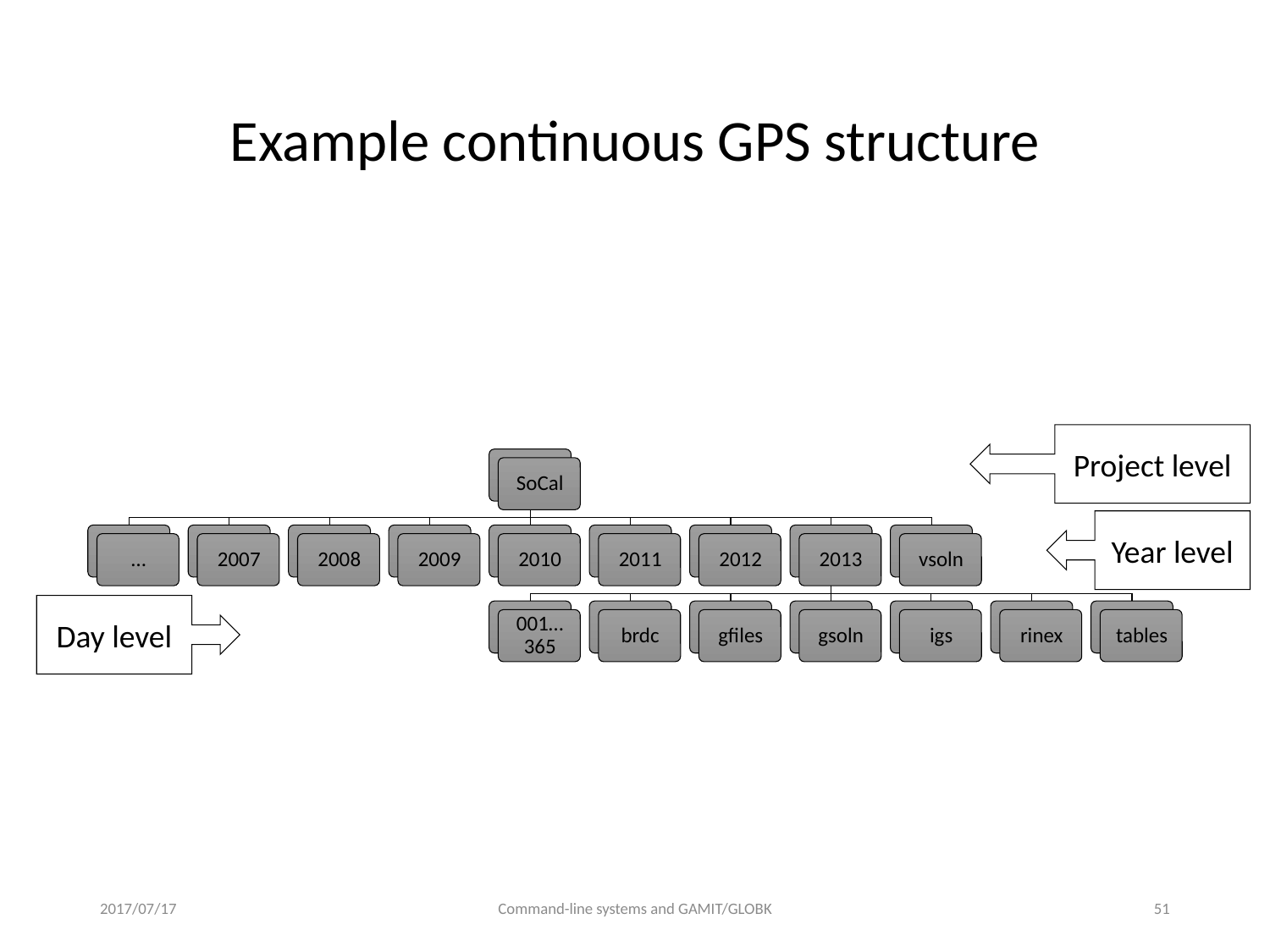

# Example continuous GPS structure
SoCal
…
2007
2008
2009
2010
2011
2012
2013
001…365
brdc
gfiles
gsoln
igs
rinex
tables
vsoln
Project level
Year level
Day level
2017/07/17
Command-line systems and GAMIT/GLOBK
51